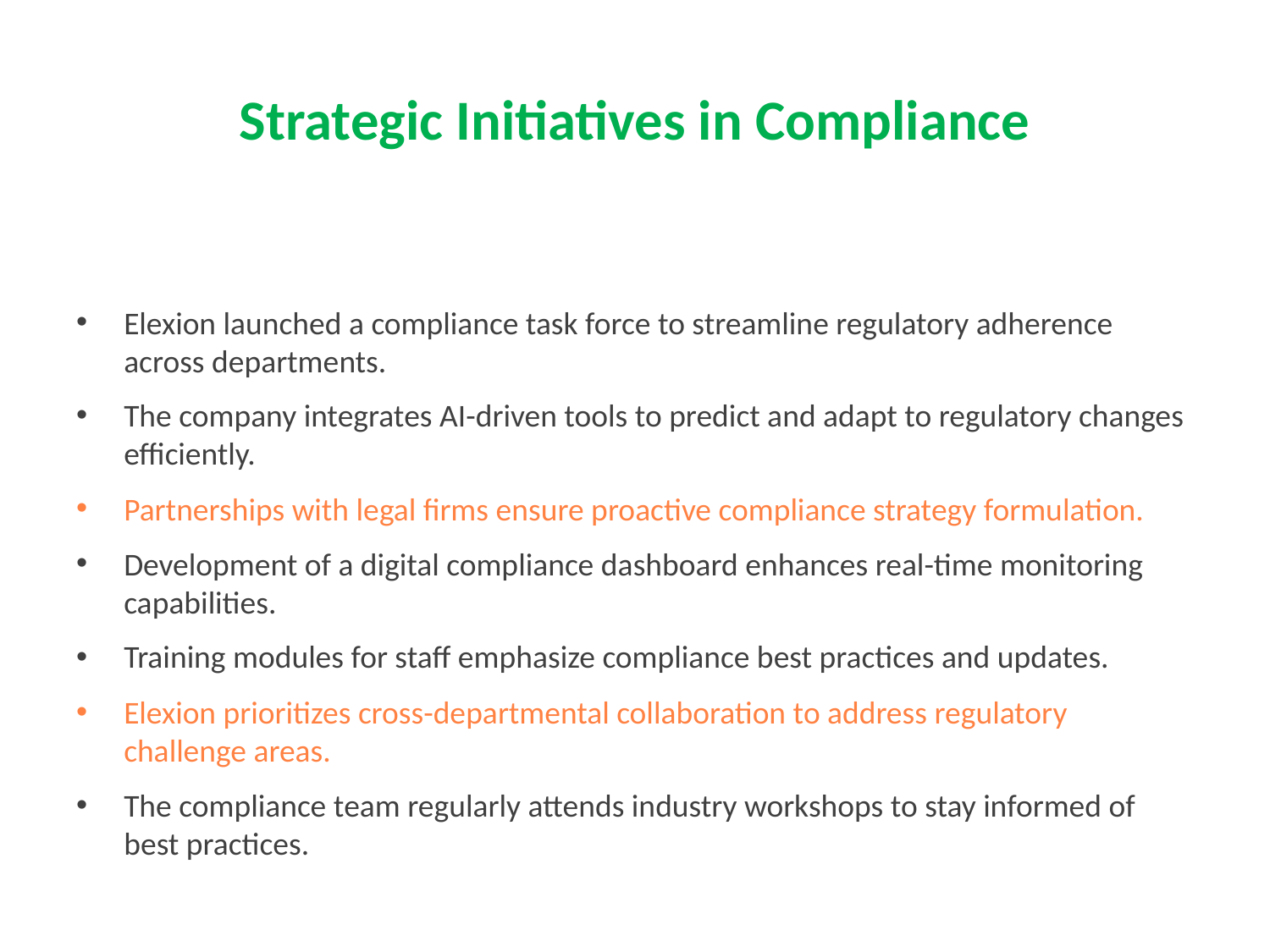

# Strategic Initiatives in Compliance

Elexion launched a compliance task force to streamline regulatory adherence across departments.
The company integrates AI-driven tools to predict and adapt to regulatory changes efficiently.
Partnerships with legal firms ensure proactive compliance strategy formulation.
Development of a digital compliance dashboard enhances real-time monitoring capabilities.
Training modules for staff emphasize compliance best practices and updates.
Elexion prioritizes cross-departmental collaboration to address regulatory challenge areas.
The compliance team regularly attends industry workshops to stay informed of best practices.